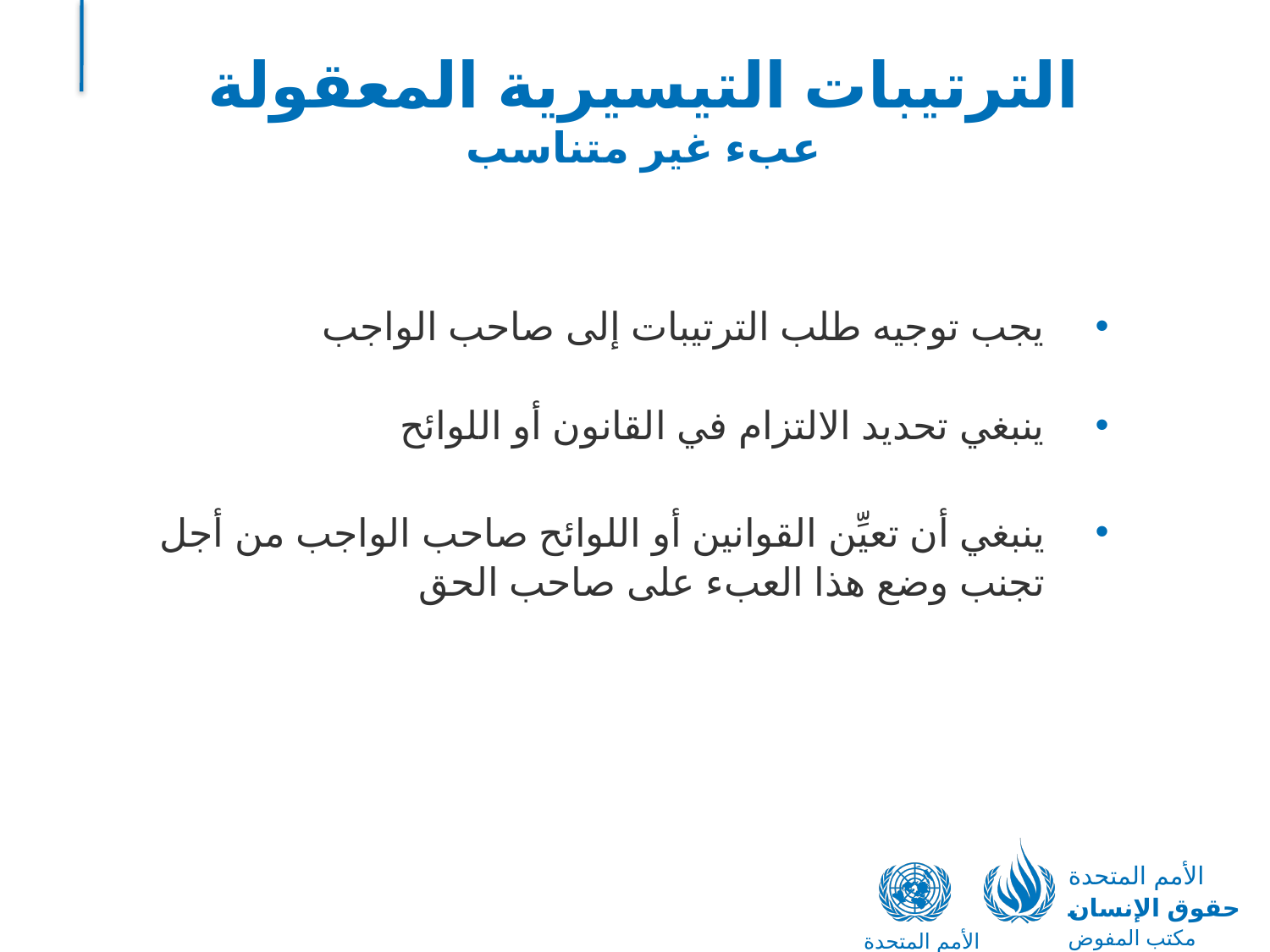

# الترتيبات التيسيرية المعقولة عبء غير متناسب

يجب توجيه طلب الترتيبات إلى صاحب الواجب

ينبغي تحديد الالتزام في القانون أو اللوائح

ينبغي أن تعيِّن القوانين أو اللوائح صاحب الواجب من أجل تجنب وضع هذا العبء على صاحب الحق

الأمم المتحدة
حقوق الإنسان
مكتب المفوض السامي
الأمم المتحدة